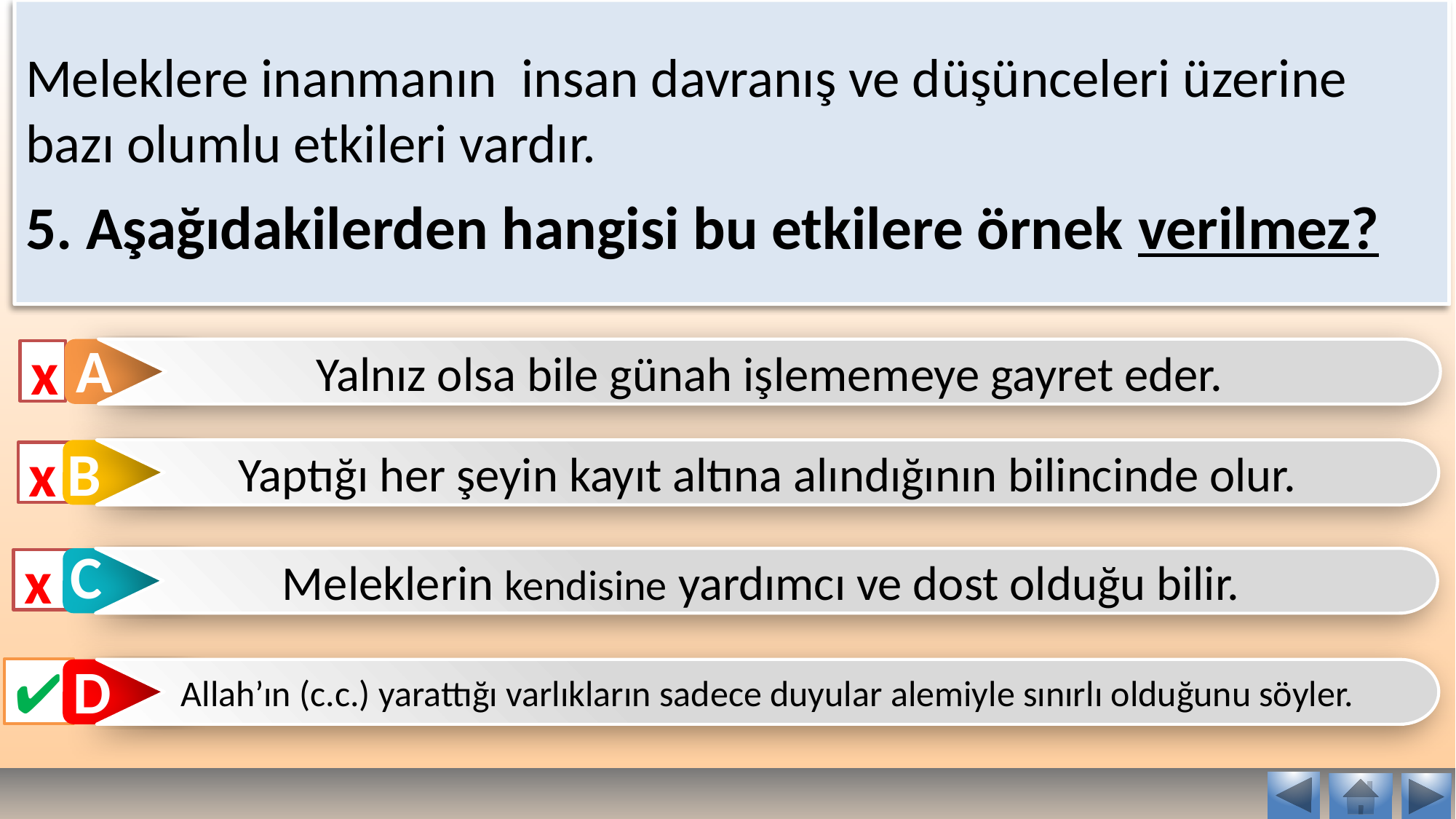

Meleklere inanmanın  insan davranış ve düşünceleri üzerine bazı olumlu etkileri vardır.
5. Aşağıdakilerden hangisi bu etkilere örnek verilmez?
A

Yalnız olsa bile günah işlememeye gayret eder.
x
B

Yaptığı her şeyin kayıt altına alındığının bilincinde olur.
x
C

Meleklerin kendisine yardımcı ve dost olduğu bilir.
x
D
✔

Allah’ın (c.c.) yarattığı varlıkların sadece duyular alemiyle sınırlı olduğunu söyler.